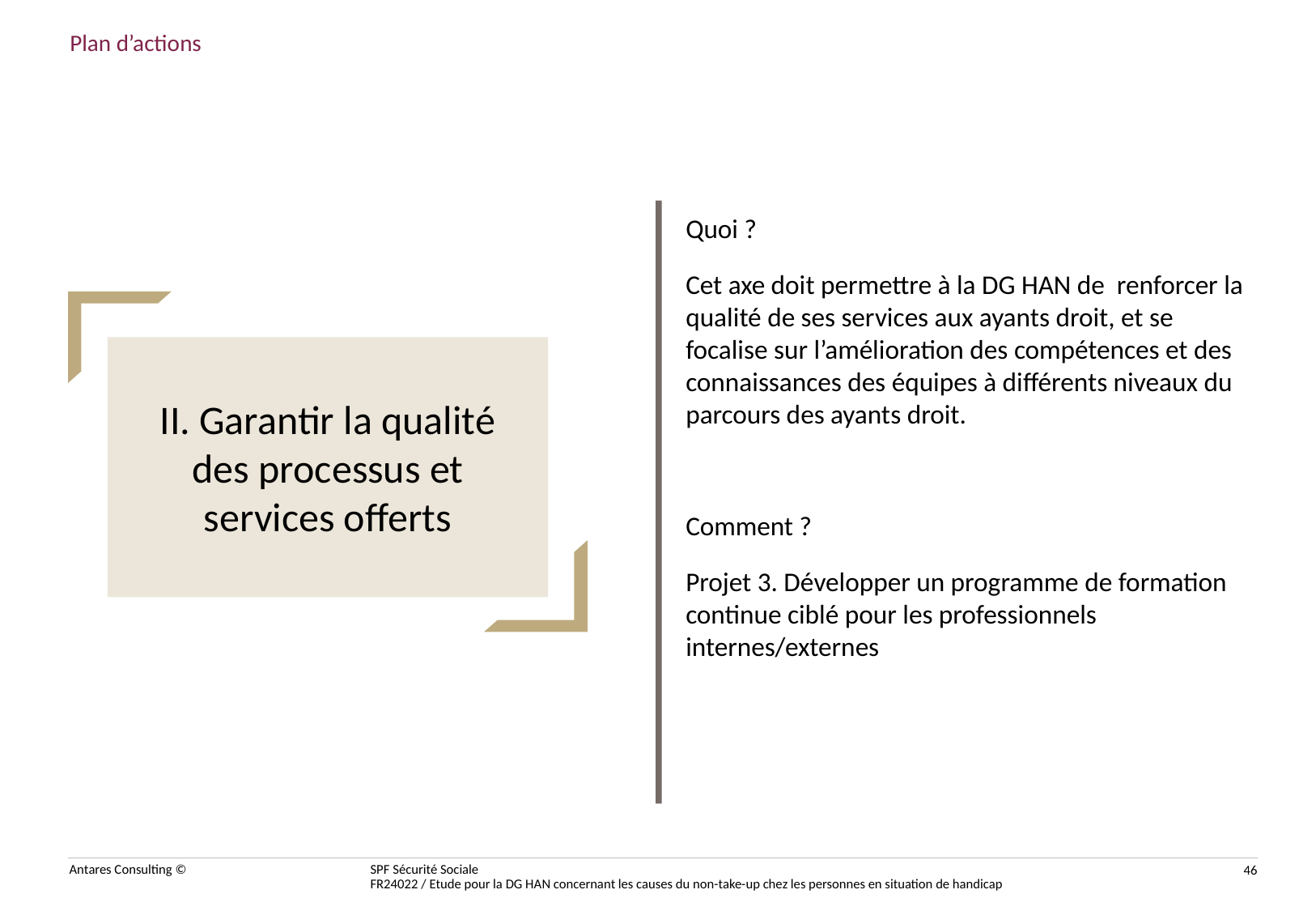

Plan d’actions

Quoi ?
Cet axe doit permettre à la DG HAN de  renforcer la qualité de ses services aux ayants droit, et se focalise sur l’amélioration des compétences et des connaissances des équipes à différents niveaux du parcours des ayants droit.

Comment ?
Projet 3. Développer un programme de formation continue ciblé pour les professionnels internes/externes

II. Garantir la qualité des processus et services offerts